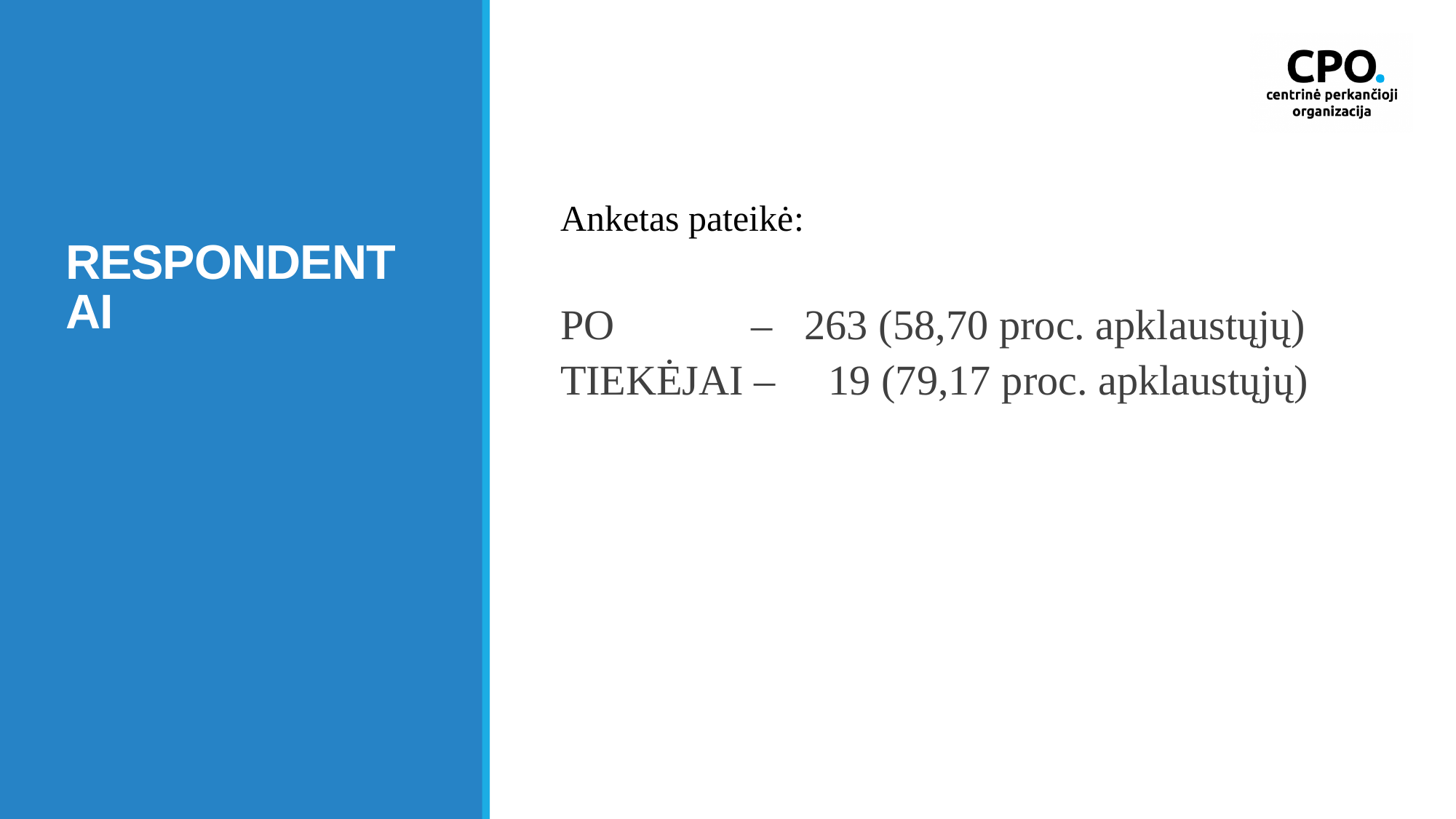

# respondentai

Anketas pateikė:

PO             –   263 (58,70 proc. apklaustųjų)
TIEKĖJAI –     19 (79,17 proc. apklaustųjų)